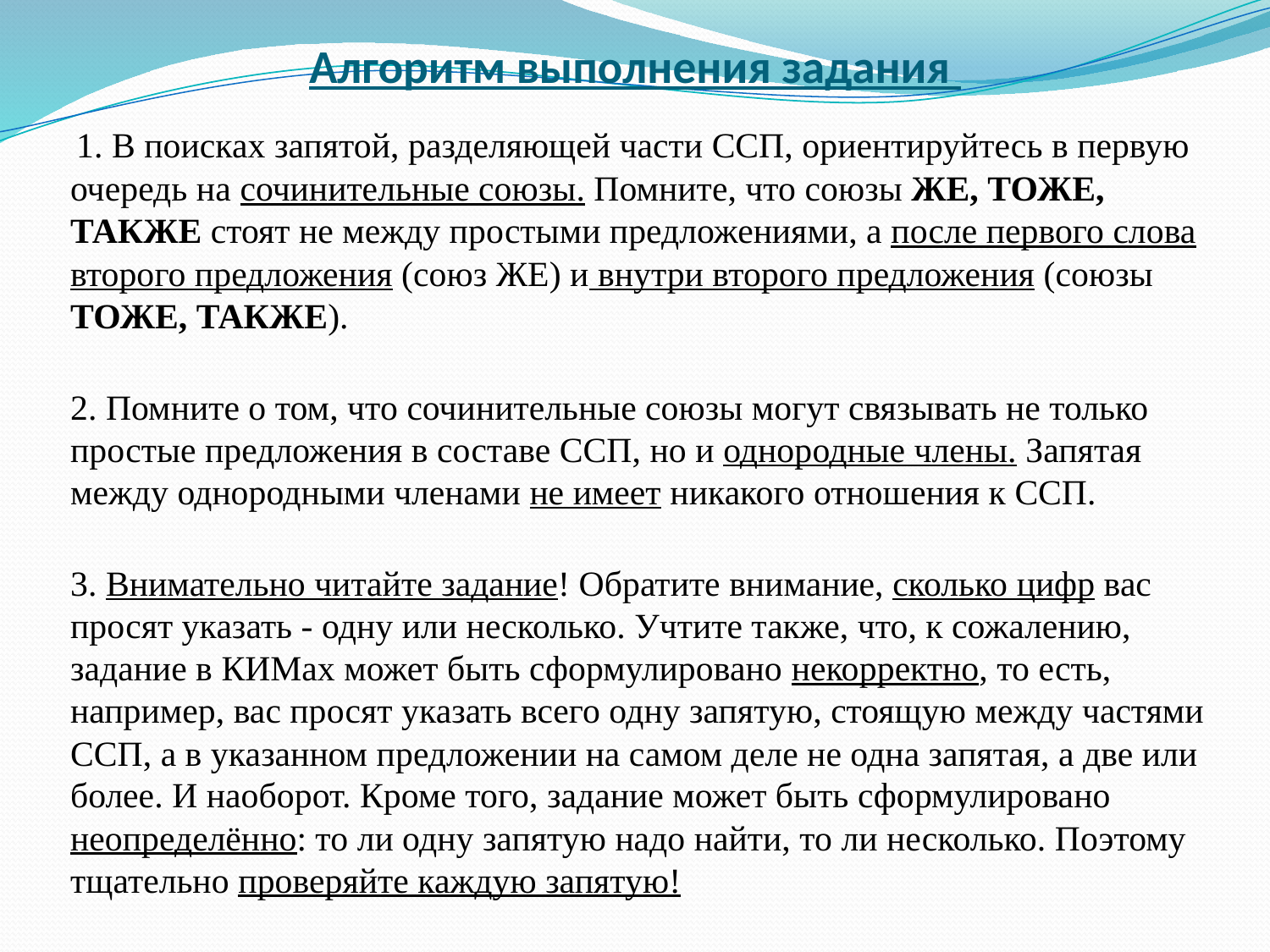

# Алгоритм выполнения задания
    1. В поисках запятой, разделяющей части ССП, ориентируйтесь в первую очередь на сочинительные союзы. Помните, что союзы ЖЕ, ТОЖЕ, ТАКЖЕ стоят не между простыми предложениями, а после первого слова второго предложения (союз ЖЕ) и внутри второго предложения (союзы ТОЖЕ, ТАКЖЕ).
2. Помните о том, что сочинительные союзы могут связывать не только простые предложения в составе ССП, но и однородные члены. Запятая между однородными членами не имеет никакого отношения к ССП.
3. Внимательно читайте задание! Обратите внимание, сколько цифр вас просят указать - одну или несколько. Учтите также, что, к сожалению, задание в КИМах может быть сформулировано некорректно, то есть, например, вас просят указать всего одну запятую, стоящую между частями ССП, а в указанном предложении на самом деле не одна запятая, а две или более. И наоборот. Кроме того, задание может быть сформулировано неопределённо: то ли одну запятую надо найти, то ли несколько. Поэтому тщательно проверяйте каждую запятую!